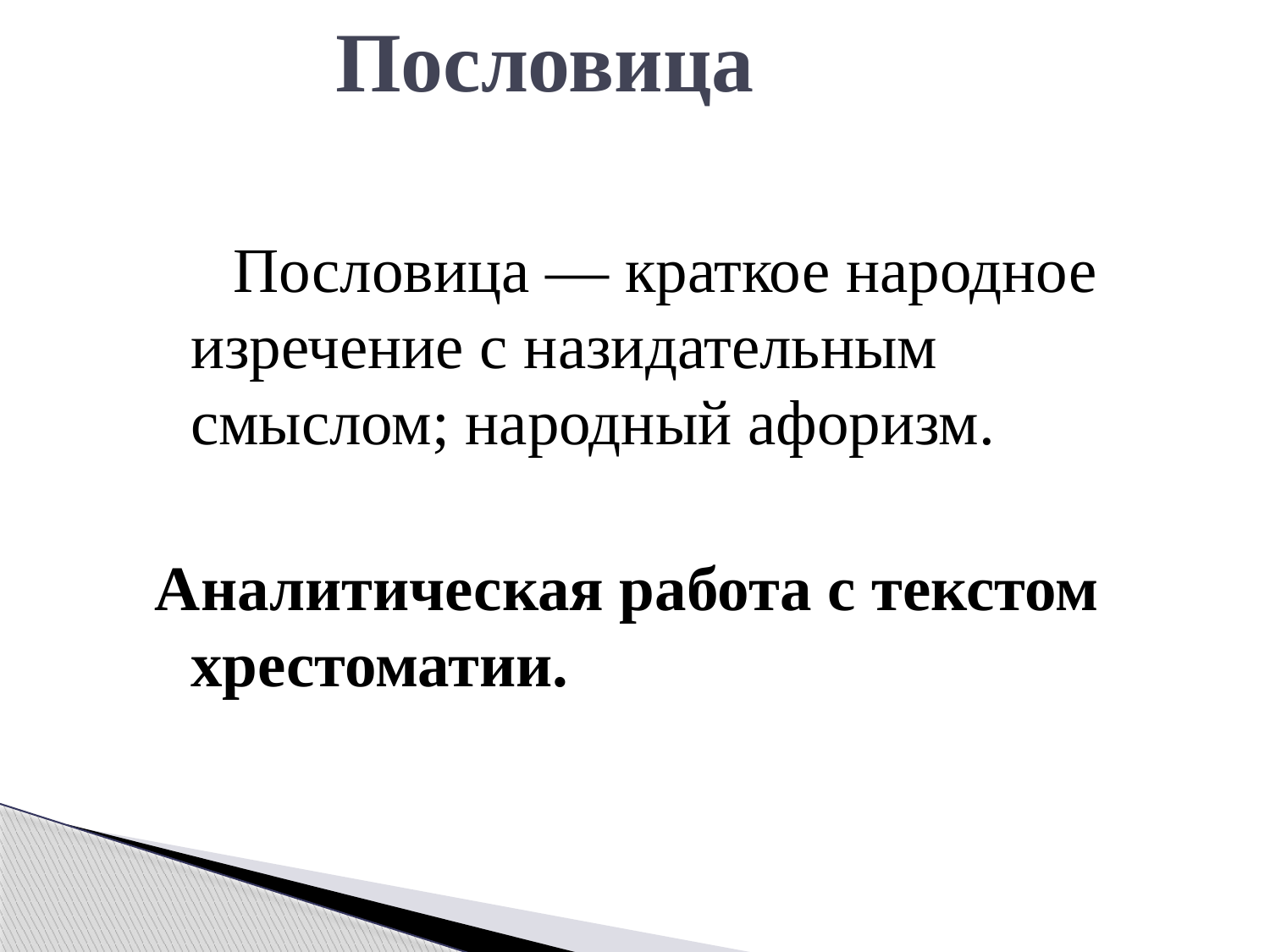

# Пословица
     Пословица — краткое народное изречение с назидательным смыслом; народный афоризм.

Аналитическая работа с текстом хрестоматии.